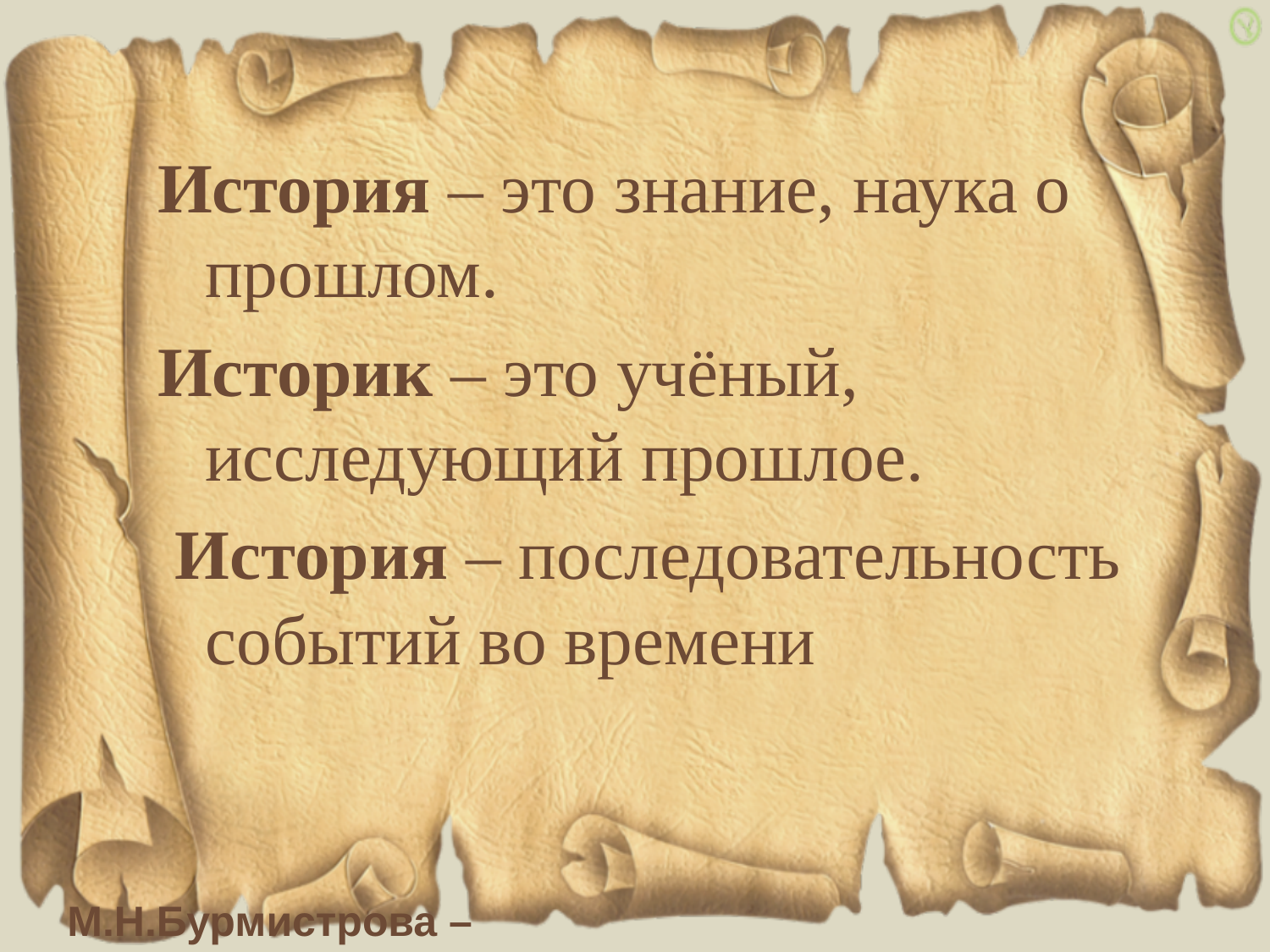

История – это знание, наука о прошлом.
Историк – это учёный, исследующий прошлое.
 История – последовательность событий во времени